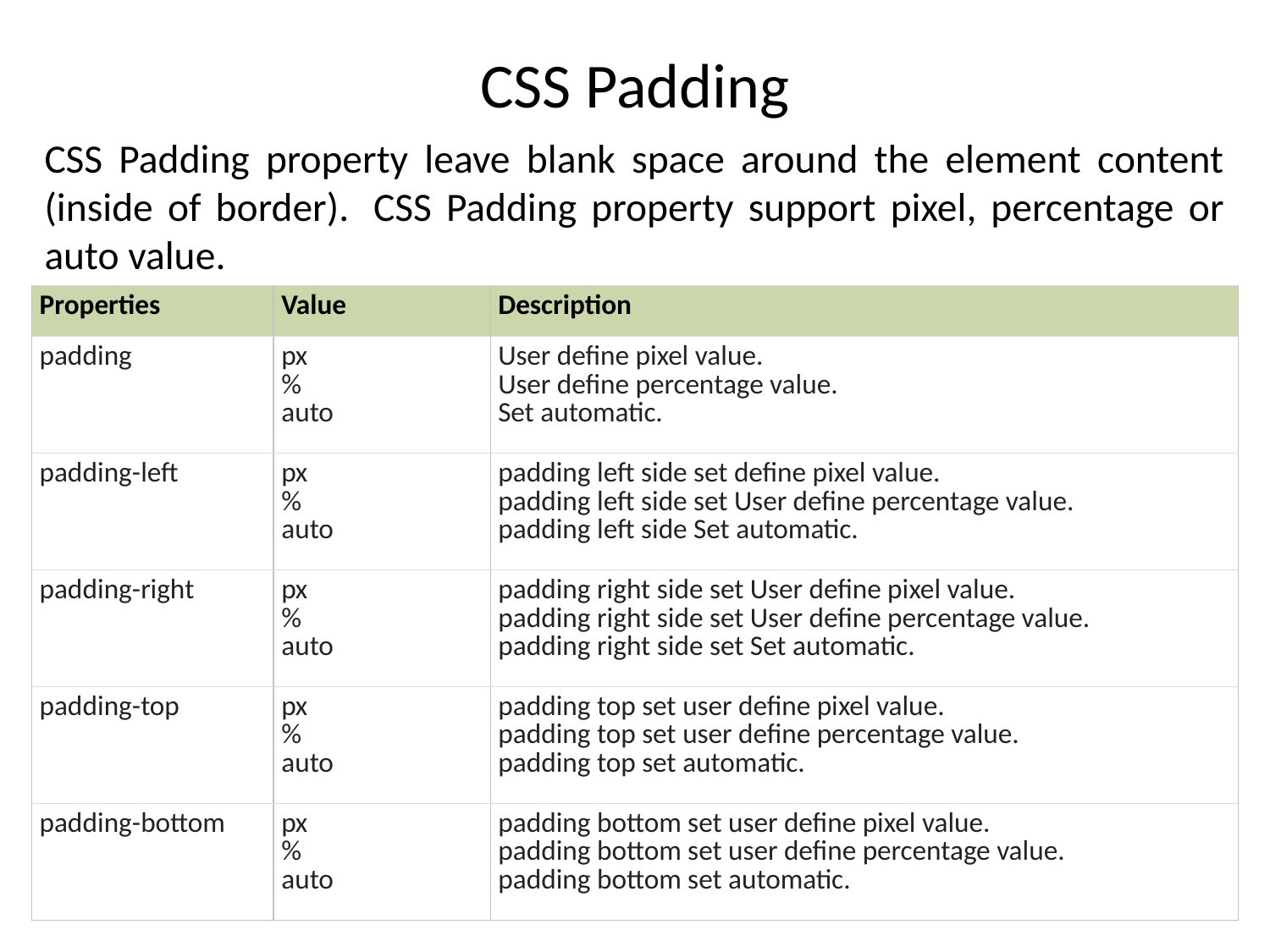

# CSS Padding
CSS Padding property leave blank space around the element content (inside of border).  CSS Padding property support pixel, percentage or auto value.
| Properties | Value | Description |
| --- | --- | --- |
| padding | px % auto | User define pixel value. User define percentage value. Set automatic. |
| padding-left | px % auto | padding left side set define pixel value. padding left side set User define percentage value. padding left side Set automatic. |
| padding-right | px % auto | padding right side set User define pixel value. padding right side set User define percentage value. padding right side set Set automatic. |
| padding-top | px % auto | padding top set user define pixel value. padding top set user define percentage value. padding top set automatic. |
| padding-bottom | px % auto | padding bottom set user define pixel value. padding bottom set user define percentage value. padding bottom set automatic. |